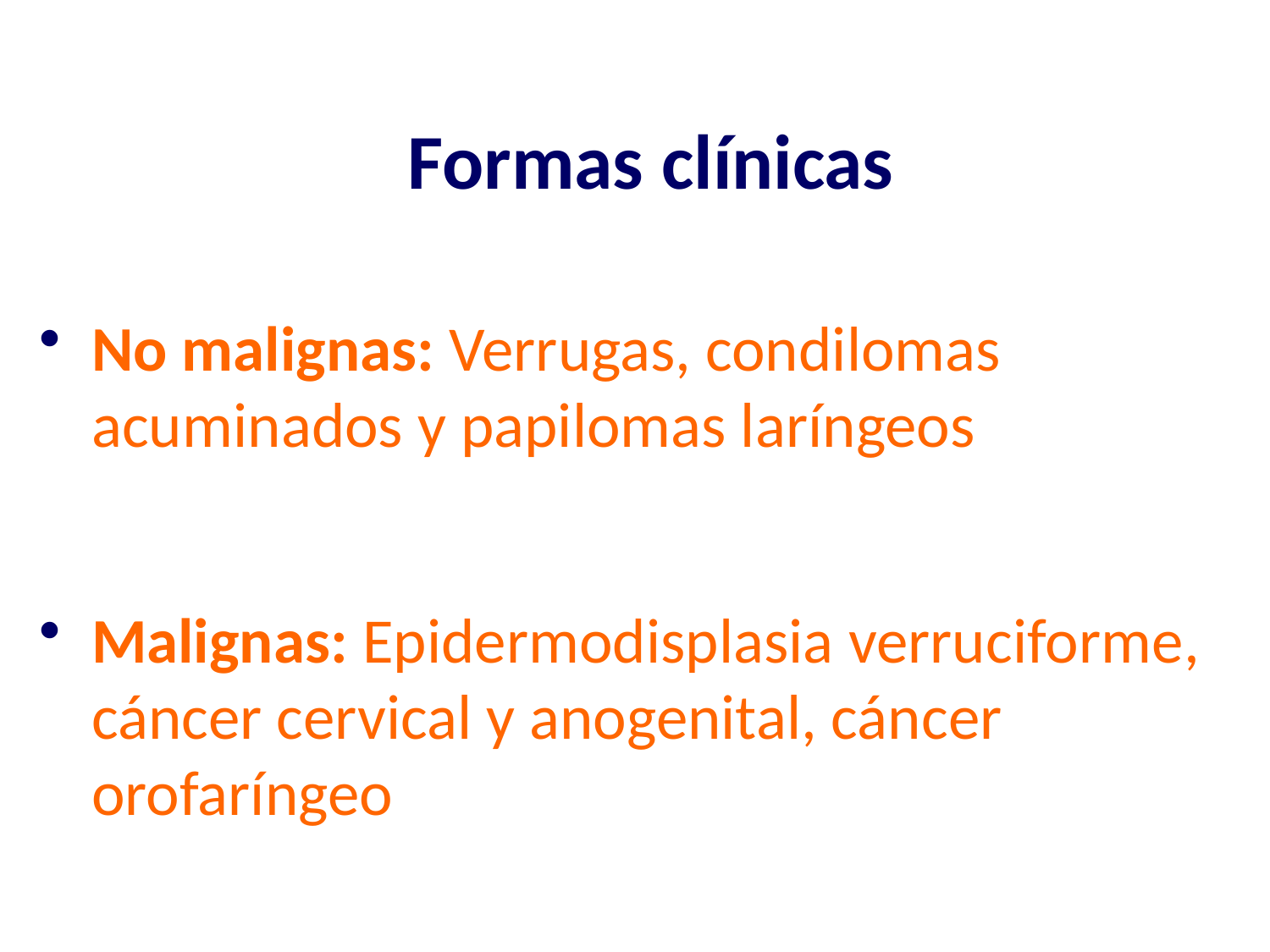

Formas clínicas
No malignas: Verrugas, condilomas acuminados y papilomas laríngeos

Malignas: Epidermodisplasia verruciforme, cáncer cervical y anogenital, cáncer orofaríngeo